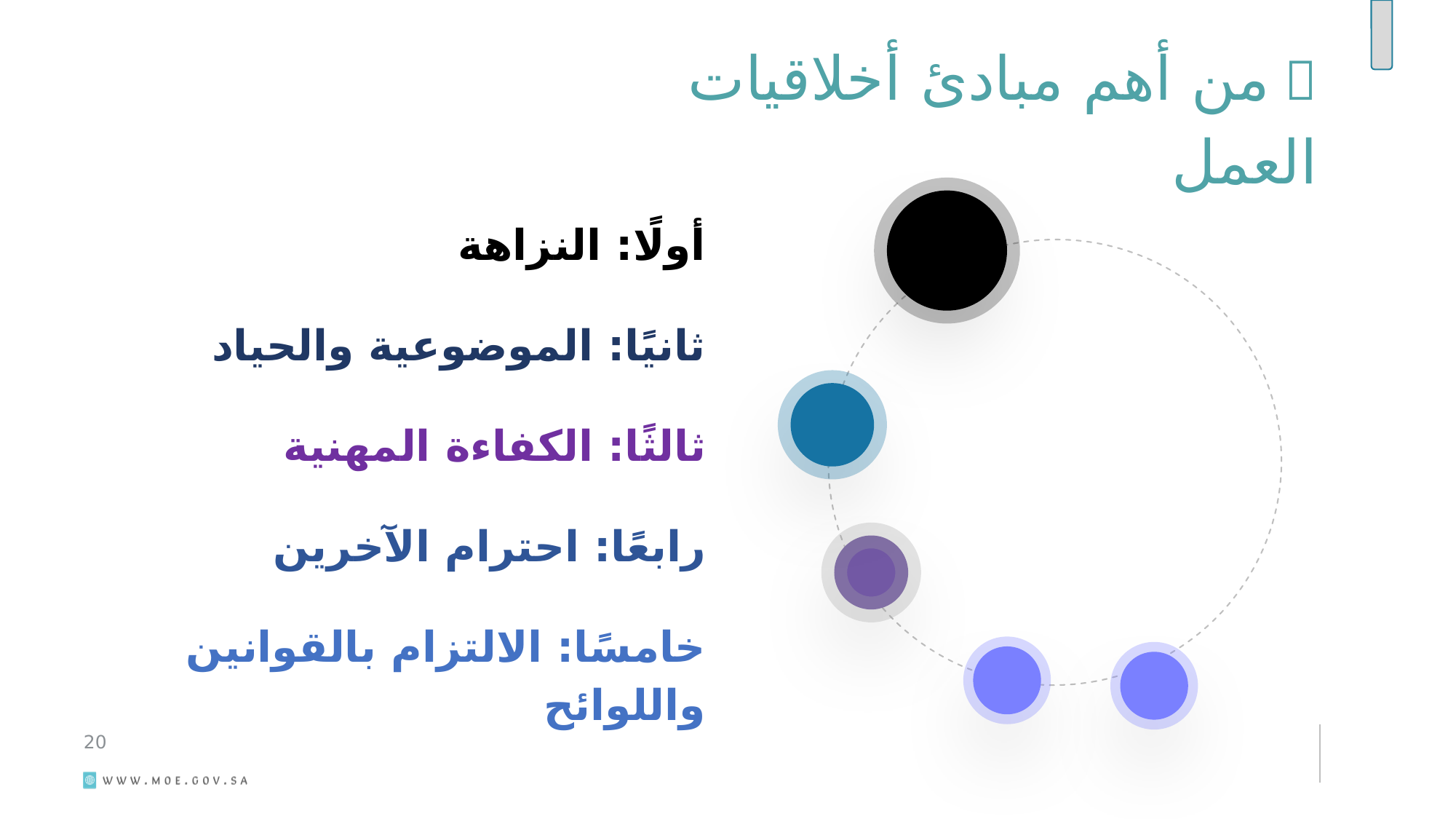

🔹 من أهم مبادئ أخلاقيات العمل

أولًا: النزاهة

ثانيًا: الموضوعية والحياد

ثالثًا: الكفاءة المهنية

رابعًا: احترام الآخرين

خامسًا: الالتزام بالقوانين واللوائح

20